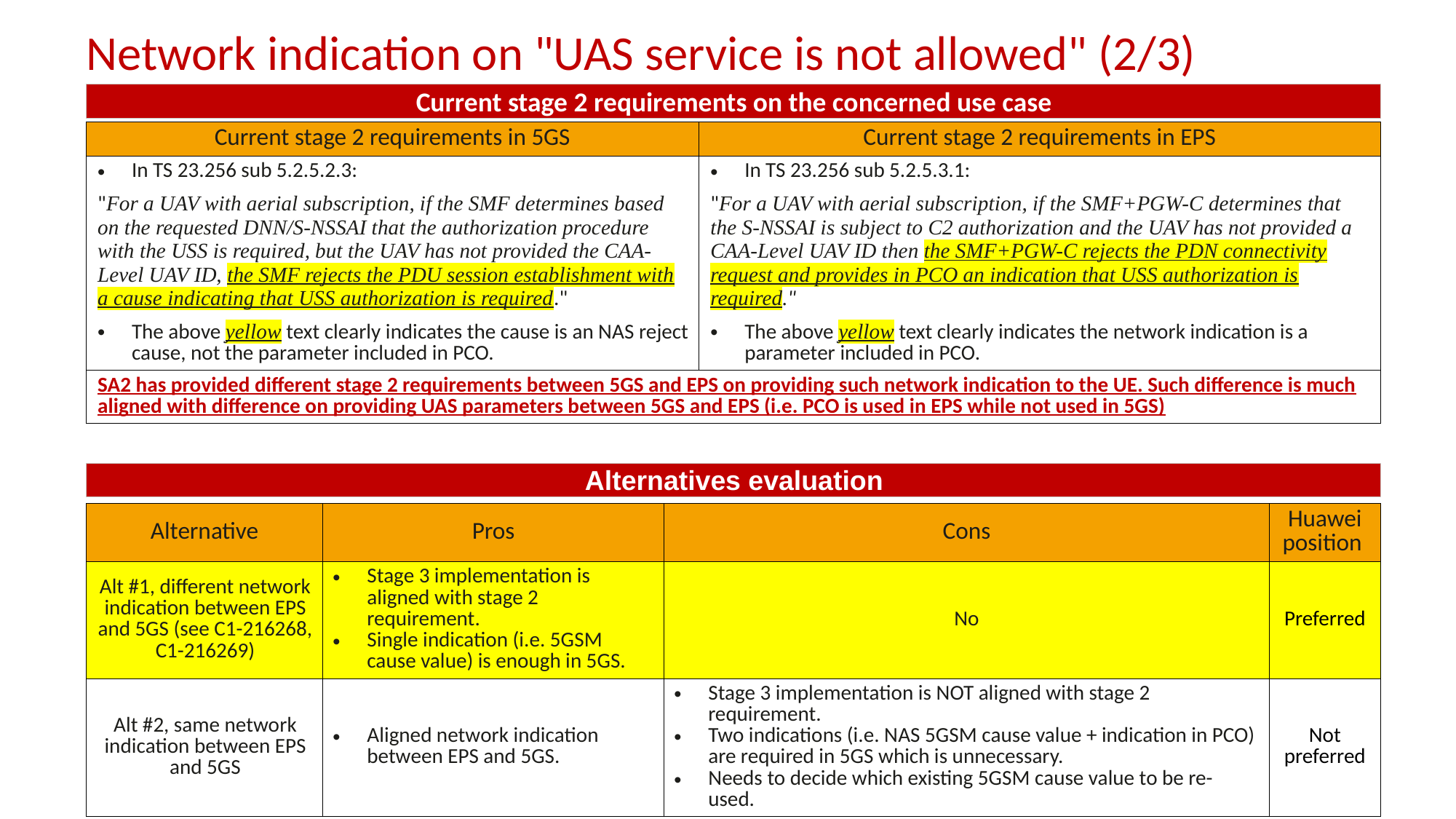

Network indication on "UAS service is not allowed" (2/3)
Current stage 2 requirements on the concerned use case
| Current stage 2 requirements in 5GS | Current stage 2 requirements in EPS |
| --- | --- |
| In TS 23.256 sub 5.2.5.2.3: "For a UAV with aerial subscription, if the SMF determines based on the requested DNN/S-NSSAI that the authorization procedure with the USS is required, but the UAV has not provided the CAA-Level UAV ID, the SMF rejects the PDU session establishment with a cause indicating that USS authorization is required." The above yellow text clearly indicates the cause is an NAS reject cause, not the parameter included in PCO. | In TS 23.256 sub 5.2.5.3.1: "For a UAV with aerial subscription, if the SMF+PGW-C determines that the S-NSSAI is subject to C2 authorization and the UAV has not provided a CAA-Level UAV ID then the SMF+PGW-C rejects the PDN connectivity request and provides in PCO an indication that USS authorization is required." The above yellow text clearly indicates the network indication is a parameter included in PCO. |
| SA2 has provided different stage 2 requirements between 5GS and EPS on providing such network indication to the UE. Such difference is much aligned with difference on providing UAS parameters between 5GS and EPS (i.e. PCO is used in EPS while not used in 5GS) |  |
Alternatives evaluation
| Alternative | Pros | Cons | Huawei position |
| --- | --- | --- | --- |
| Alt #1, different network indication between EPS and 5GS (see C1-216268, C1-216269) | Stage 3 implementation is aligned with stage 2 requirement. Single indication (i.e. 5GSM cause value) is enough in 5GS. | No | Preferred |
| Alt #2, same network indication between EPS and 5GS | Aligned network indication between EPS and 5GS. | Stage 3 implementation is NOT aligned with stage 2 requirement. Two indications (i.e. NAS 5GSM cause value + indication in PCO) are required in 5GS which is unnecessary. Needs to decide which existing 5GSM cause value to be re-used. | Not preferred |